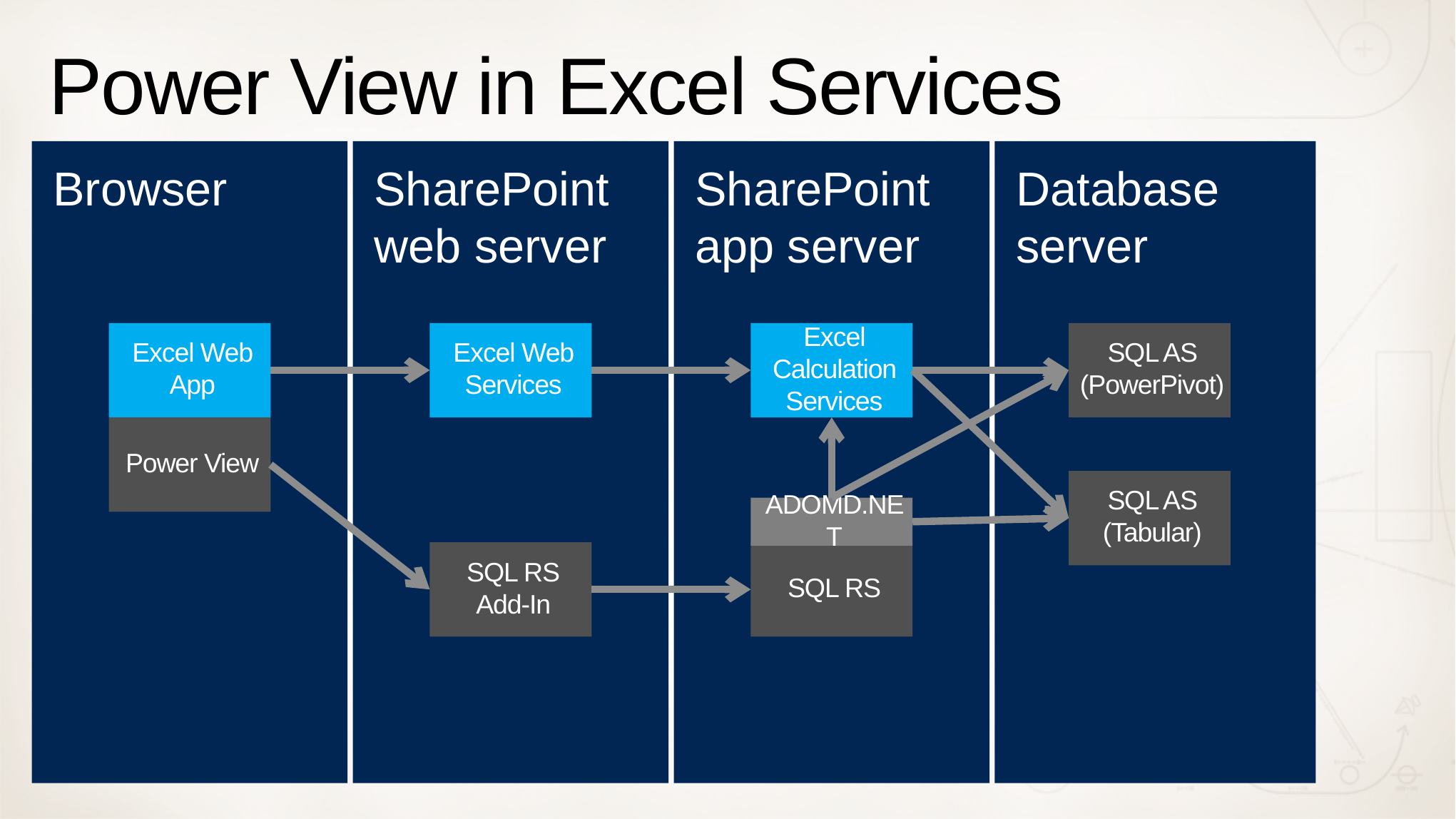

# Power View in Excel Services
Browser
SharePoint web server
SharePoint app server
Database server

Excel Web App
Excel Web Services
Excel Calculation Services
SQL AS (PowerPivot)
Power View
SQL AS (Tabular)
ADOMD.NET
SQL RS
Add-In
SQL RS